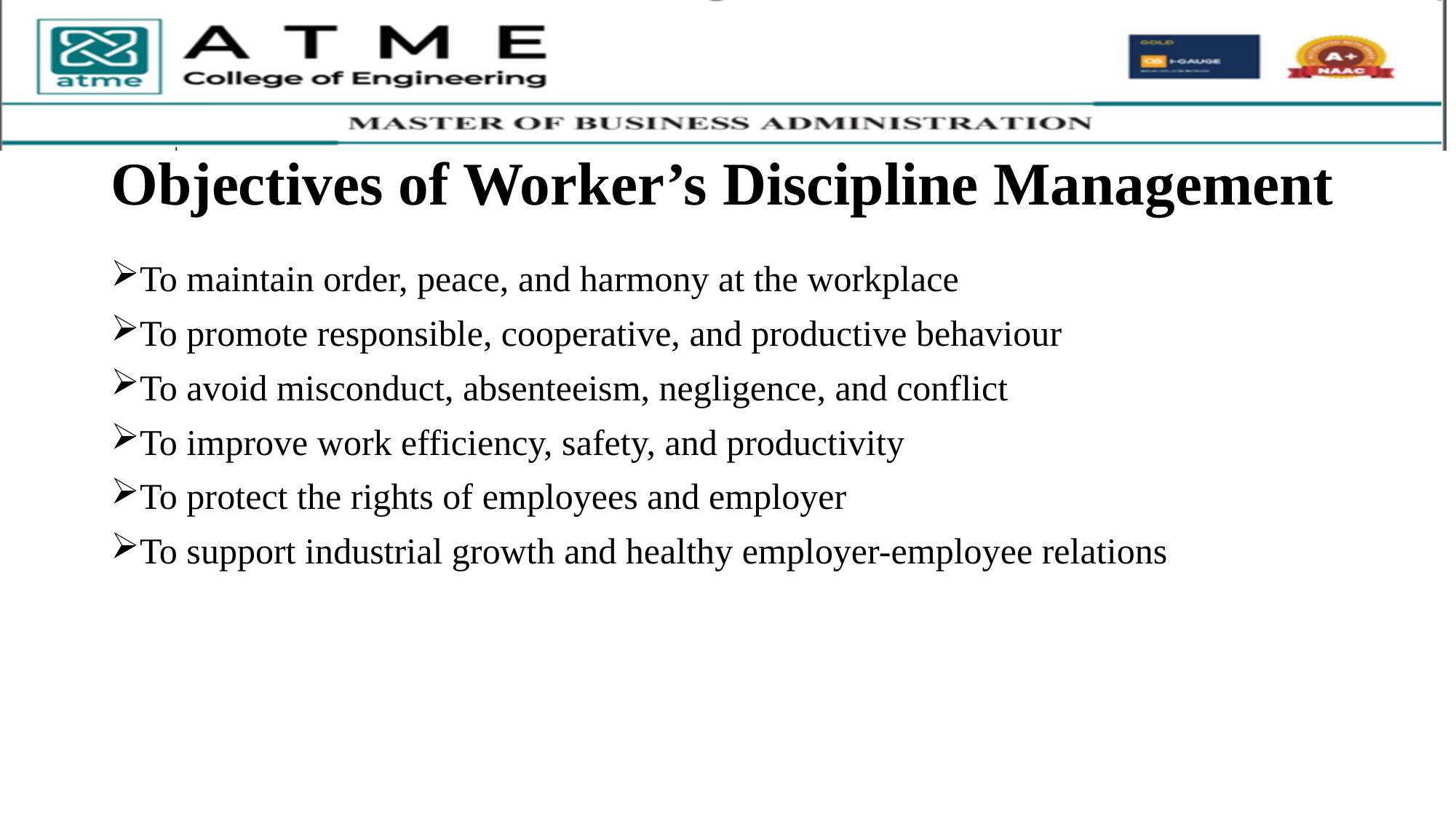

# Objectives of Worker’s Discipline Management
To maintain order, peace, and harmony at the workplace
To promote responsible, cooperative, and productive behaviour
To avoid misconduct, absenteeism, negligence, and conflict
To improve work efficiency, safety, and productivity
To protect the rights of employees and employer
To support industrial growth and healthy employer-employee relations